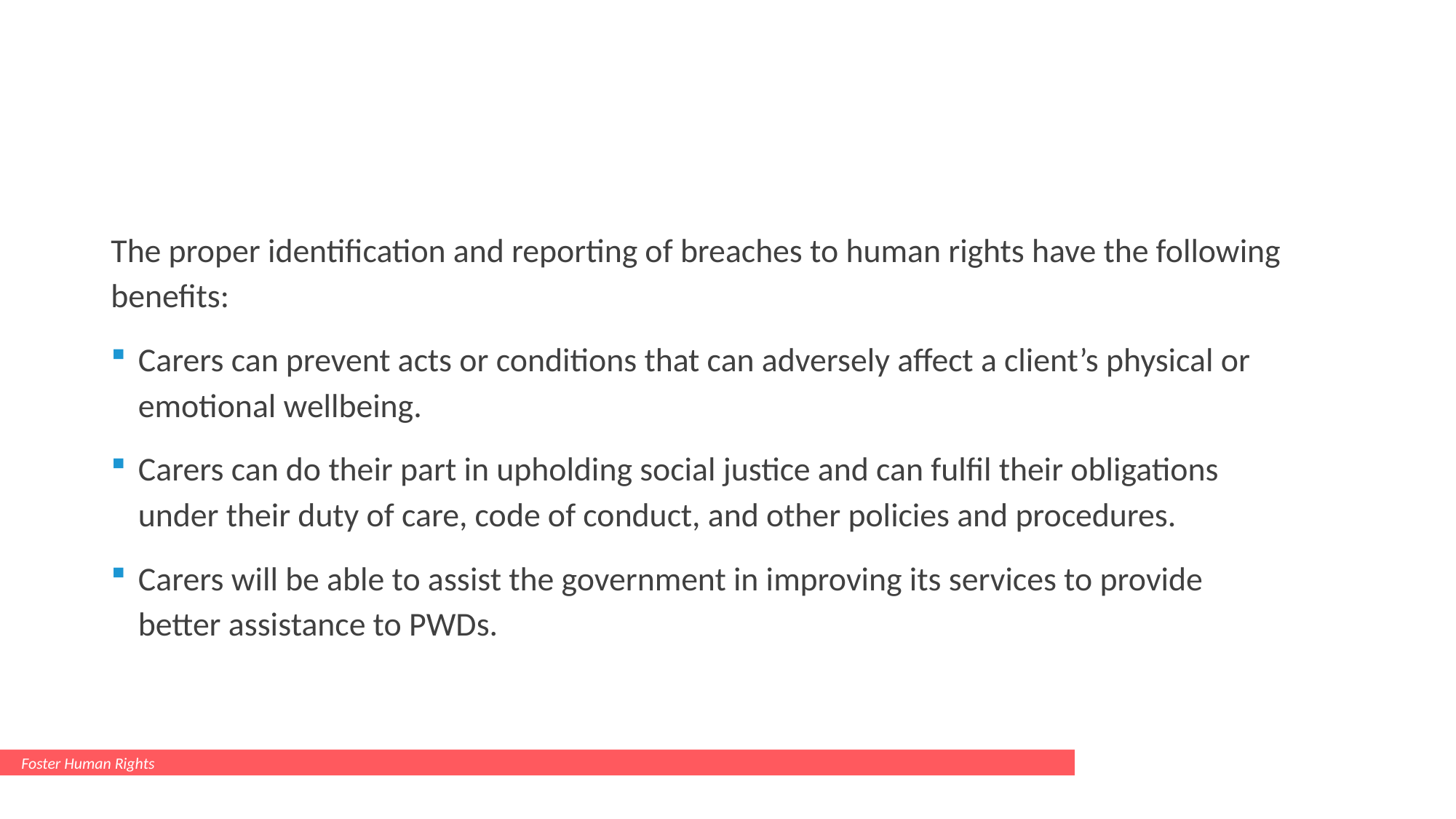

#
The proper identification and reporting of breaches to human rights have the following benefits:
Carers can prevent acts or conditions that can adversely affect a client’s physical or emotional wellbeing.
Carers can do their part in upholding social justice and can fulfil their obligations under their duty of care, code of conduct, and other policies and procedures.
Carers will be able to assist the government in improving its services to provide better assistance to PWDs.
Foster Human Rights